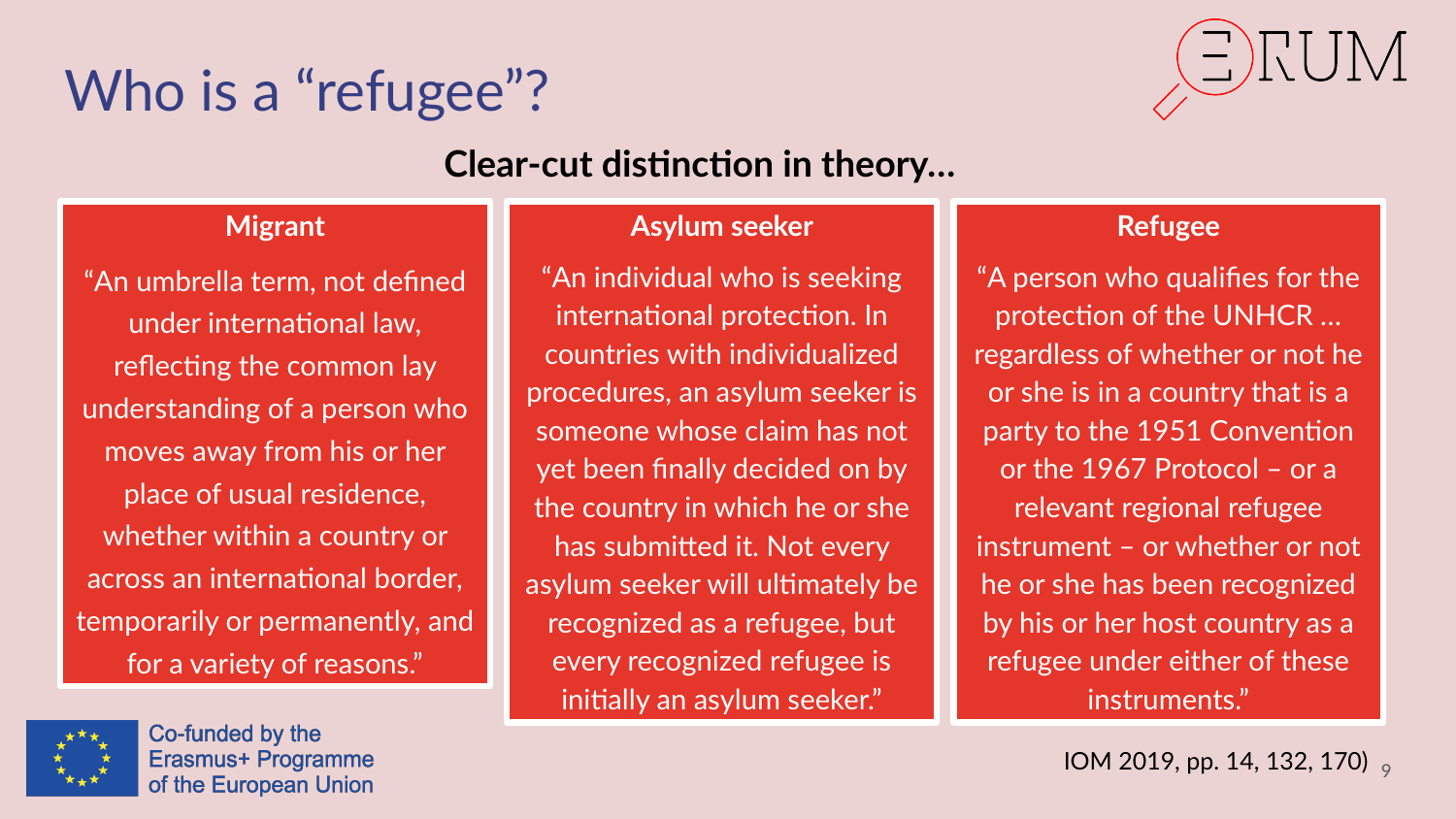

# Who is a “refugee”?
Clear-cut distinction in theory…

Migrant
“An umbrella term, not defined under international law, reflecting the common lay understanding of a person who moves away from his or her place of usual residence, whether within a country or across an international border, temporarily or permanently, and for a variety of reasons.”
Asylum seeker
“An individual who is seeking international protection. In countries with individualized procedures, an asylum seeker is someone whose claim has not yet been finally decided on by the country in which he or she has submitted it. Not every asylum seeker will ultimately be recognized as a refugee, but every recognized refugee is initially an asylum seeker.”
Refugee
“A person who qualifies for the protection of the UNHCR … regardless of whether or not he or she is in a country that is a party to the 1951 Convention or the 1967 Protocol – or a relevant regional refugee instrument – or whether or not he or she has been recognized by his or her host country as a refugee under either of these instruments.”
IOM 2019, pp. 14, 132, 170)
9